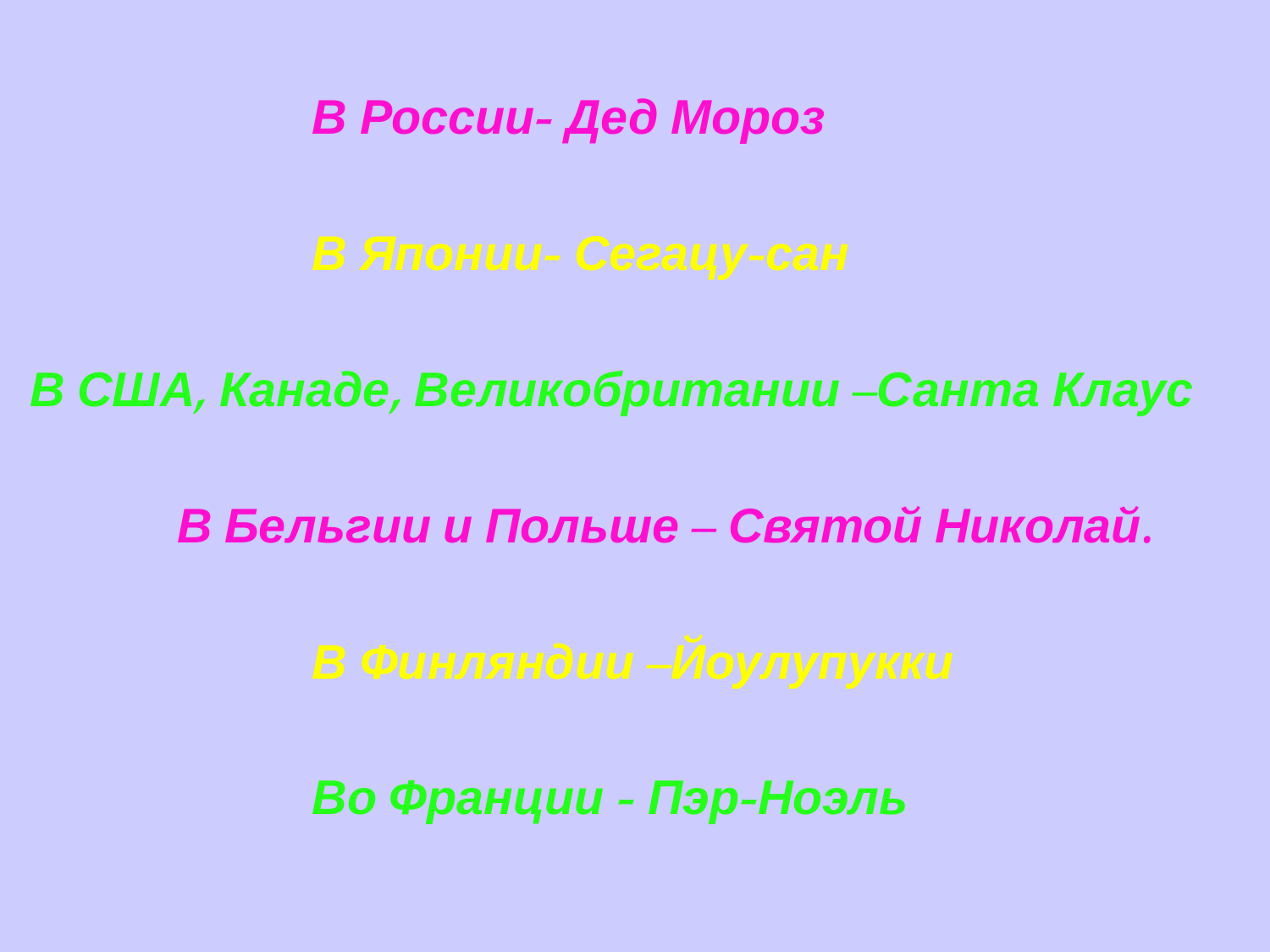

В России- Дед Мороз

                       В Японии- Сегацу-сан

В США, Канаде, Великобритании –Санта Клаус

            В Бельгии и Польше – Святой Николай.

                       В Финляндии –Йоулупукки

                       Во Франции - Пэр-Ноэль